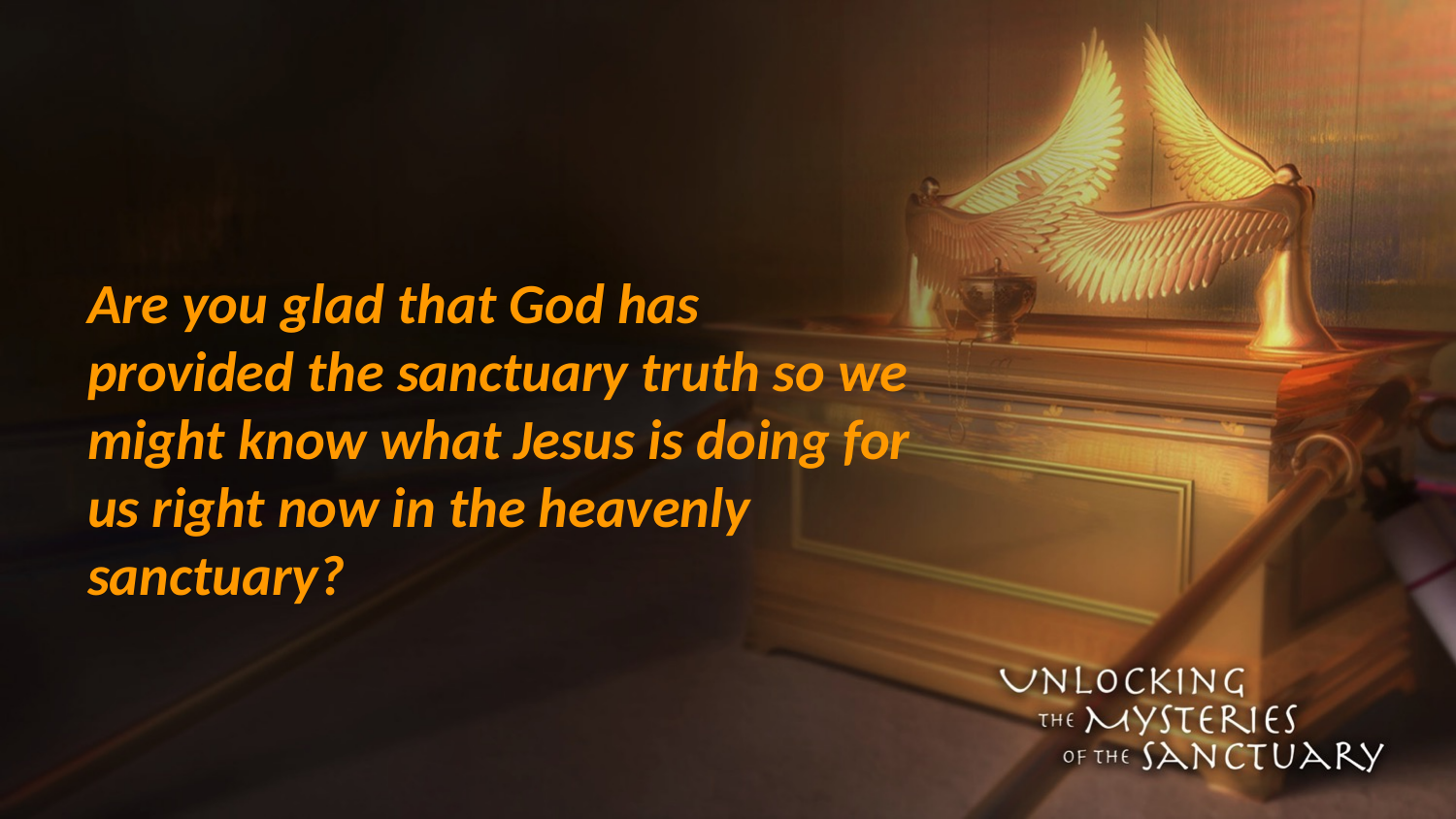

#

Are you glad that God has provided the sanctuary truth so we might know what Jesus is doing for us right now in the heavenly sanctuary?